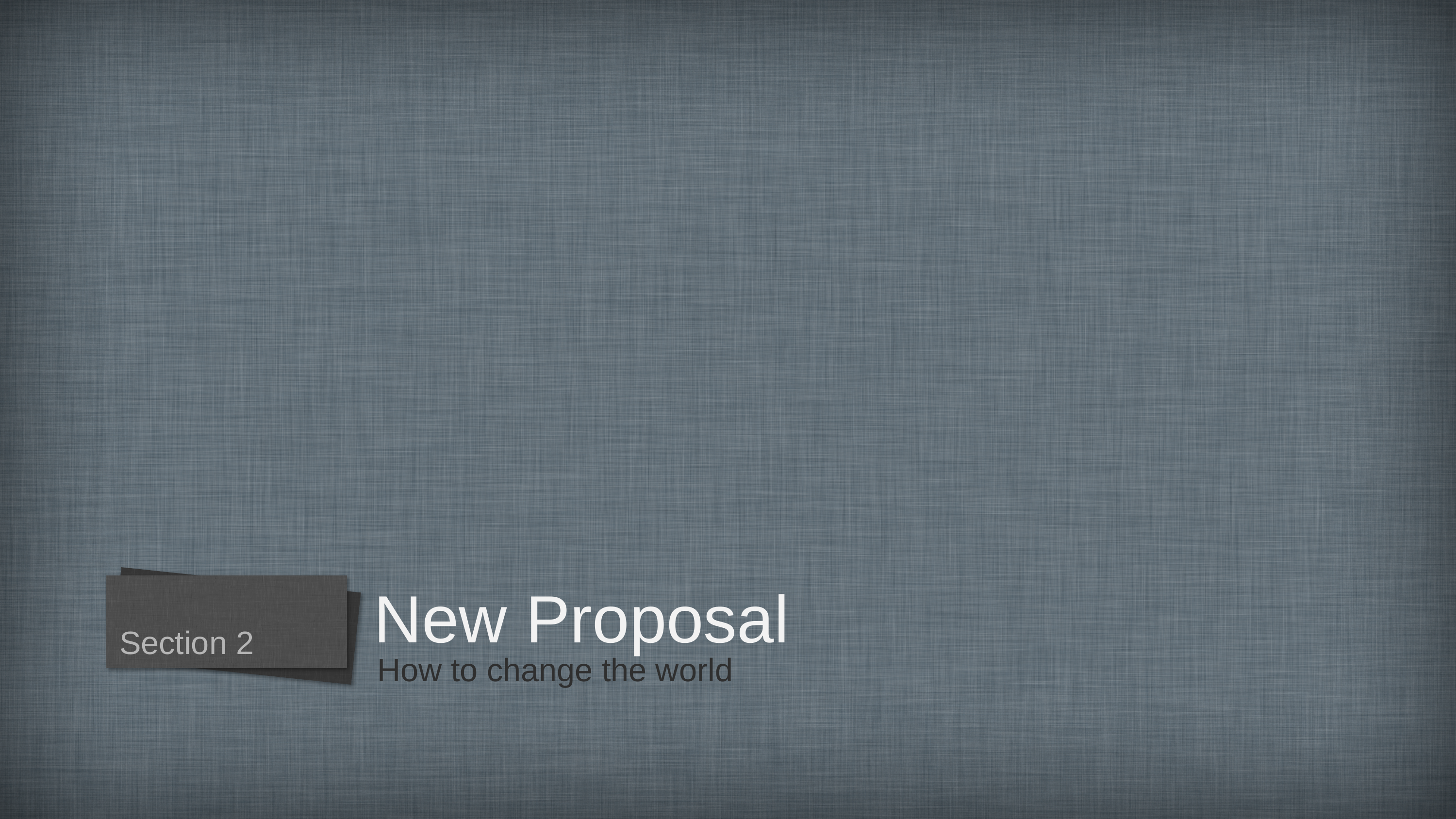

# New Proposal
Section 2
How to change the world